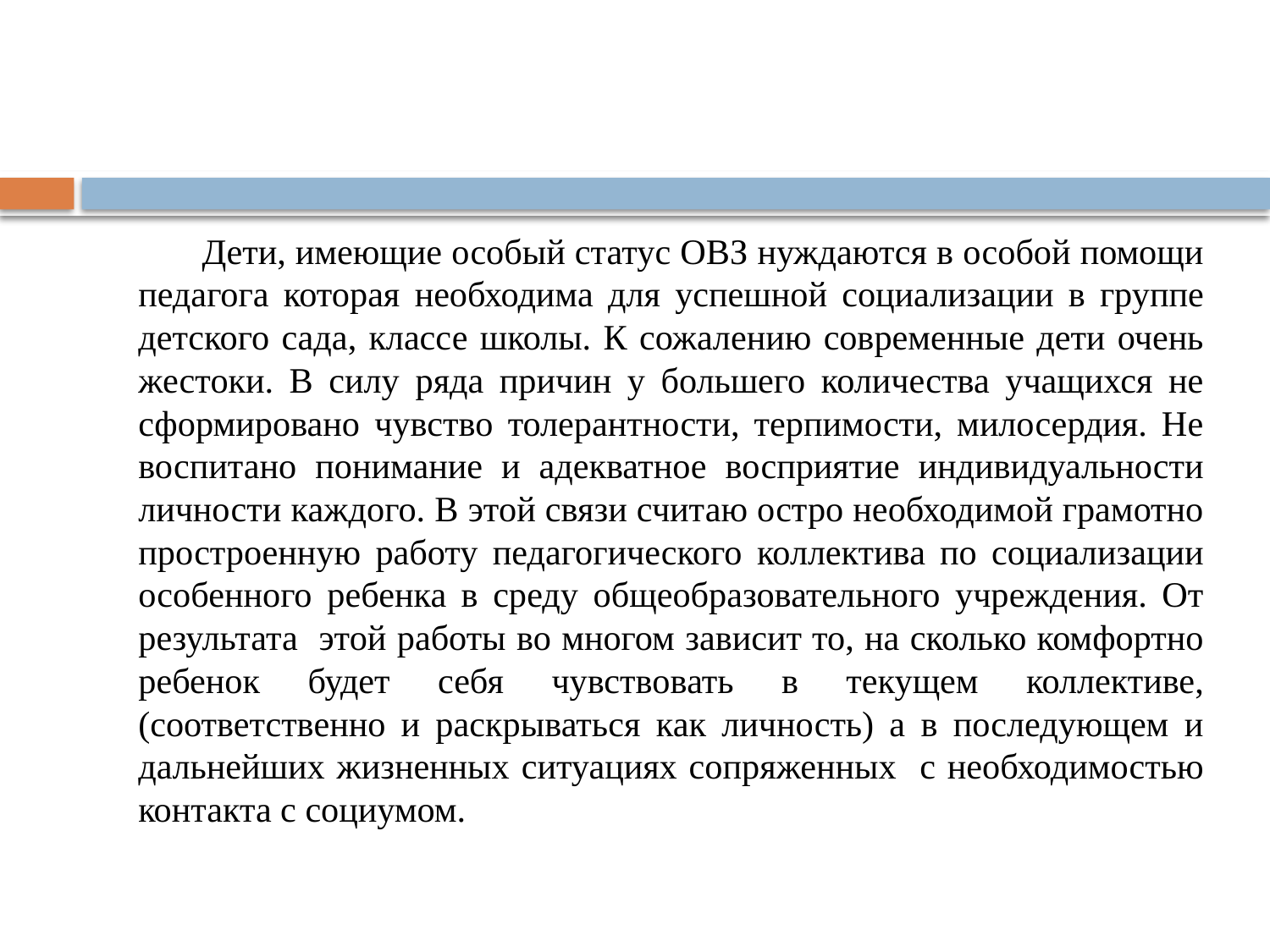

#
           Дети, имеющие особый статус ОВЗ нуждаются в особой помощи педагога которая необходима для успешной социализации в группе детского сада, классе школы. К сожалению современные дети очень жестоки. В силу ряда причин у большего количества учащихся не сформировано чувство толерантности, терпимости, милосердия. Не воспитано понимание и адекватное восприятие индивидуальности личности каждого. В этой связи считаю остро необходимой грамотно простроенную работу педагогического коллектива по социализации особенного ребенка в среду общеобразовательного учреждения. От результата  этой работы во многом зависит то, на сколько комфортно ребенок будет себя чувствовать в текущем коллективе, (соответственно и раскрываться как личность) а в последующем и дальнейших жизненных ситуациях сопряженных  с необходимостью контакта с социумом.